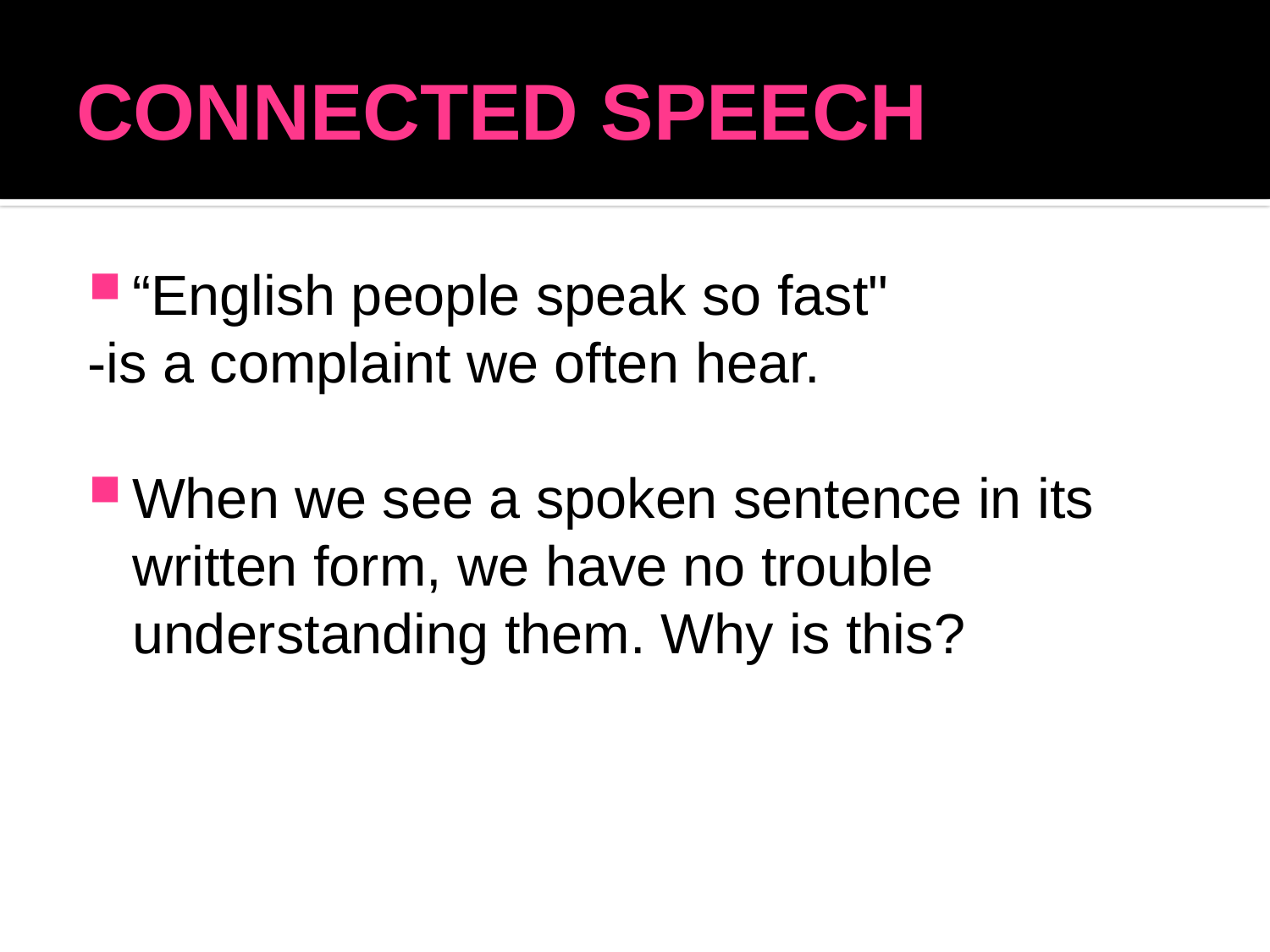

# CONNECTED SPEECH
“English people speak so fast"
-is a complaint we often hear.

When we see a spoken sentence in its written form, we have no trouble understanding them. Why is this?